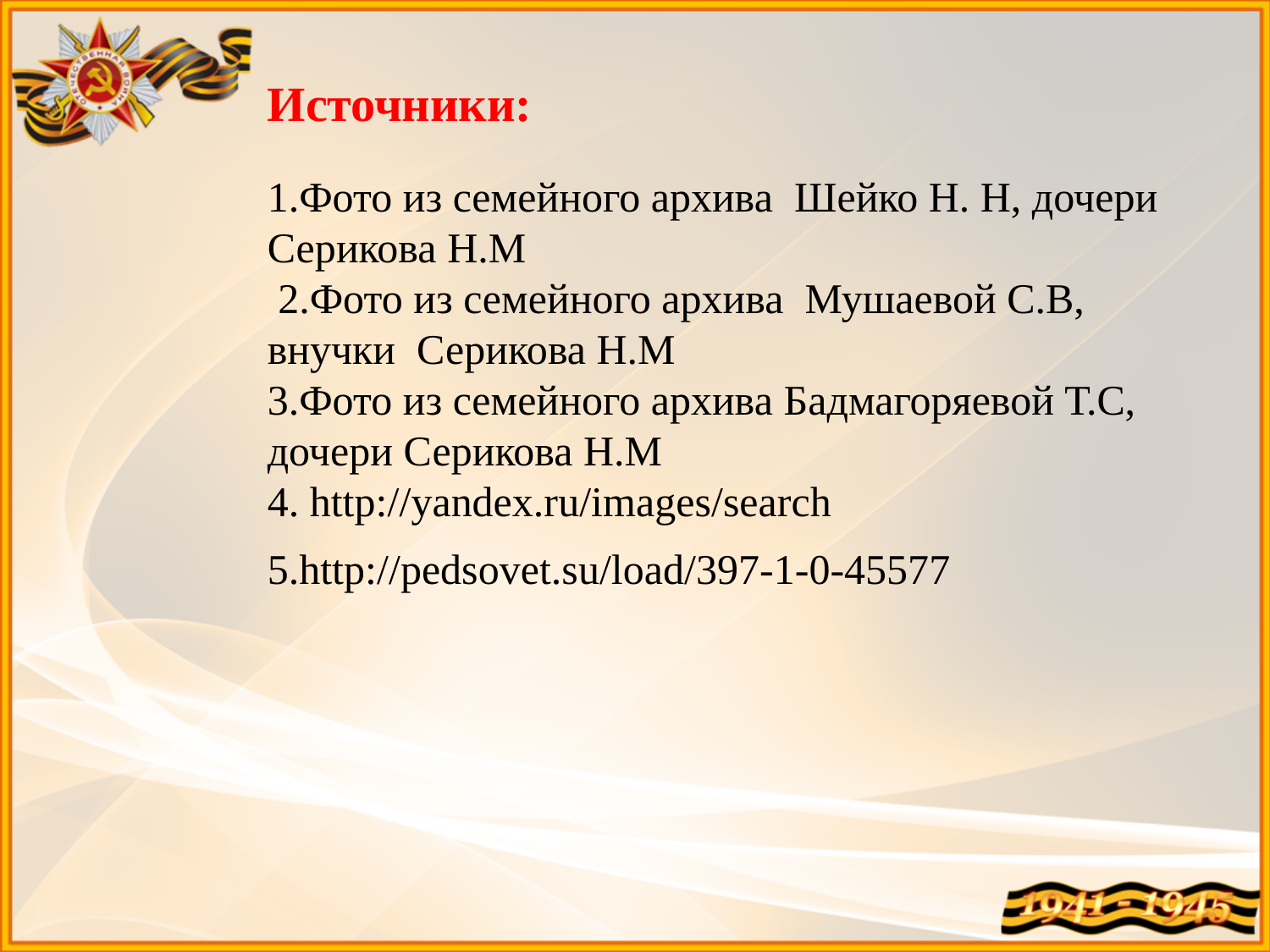

Источники:

1.Фото из семейного архива  Шейко Н. Н, дочери Серикова Н.М
 2.Фото из семейного архива  Мушаевой С.В, внучки  Серикова Н.М
3.Фото из семейного архива Бадмагоряевой Т.С, дочери Серикова Н.М
4. http://yandex.ru/images/search
5.http://pedsovet.su/load/397-1-0-45577